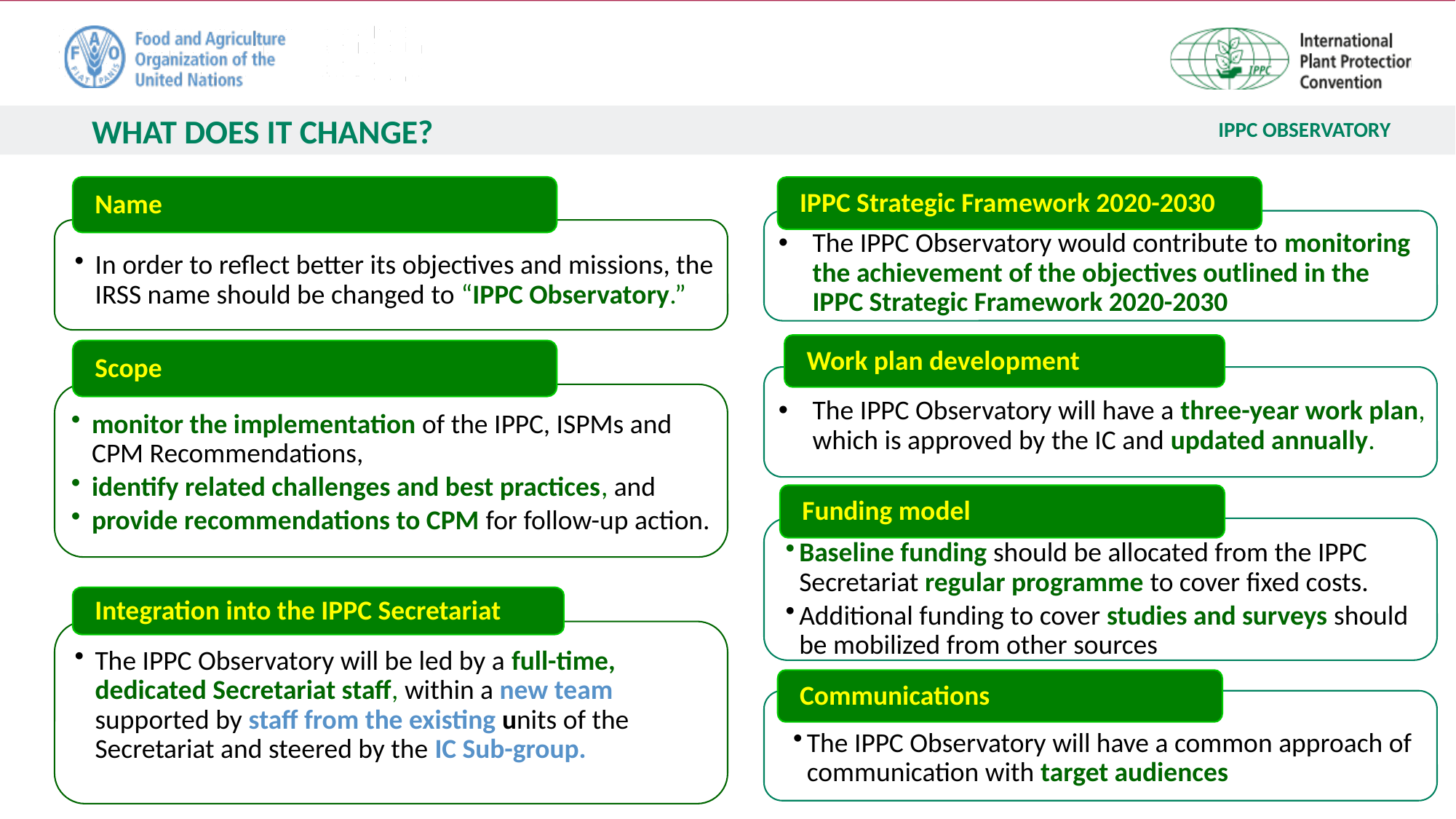

# WHAT DOES IT CHANGE?
Name
IPPC Strategic Framework 2020-2030
The IPPC Observatory would contribute to monitoring the achievement of the objectives outlined in the IPPC Strategic Framework 2020-2030
In order to reflect better its objectives and missions, the IRSS name should be changed to “IPPC Observatory.”

Work plan development
Scope
The IPPC Observatory will have a three-year work plan, which is approved by the IC and updated annually.

monitor the implementation of the IPPC, ISPMs and CPM Recommendations,
identify related challenges and best practices, and
provide recommendations to CPM for follow-up action.

Funding model
Baseline funding should be allocated from the IPPC Secretariat regular programme to cover fixed costs.
Additional funding to cover studies and surveys should be mobilized from other sources

Integration into the IPPC Secretariat
The IPPC Observatory will be led by a full-time, dedicated Secretariat staff, within a new team supported by staff from the existing units of the Secretariat and steered by the IC Sub-group.

Communications

The IPPC Observatory will have a common approach of communication with target audiences